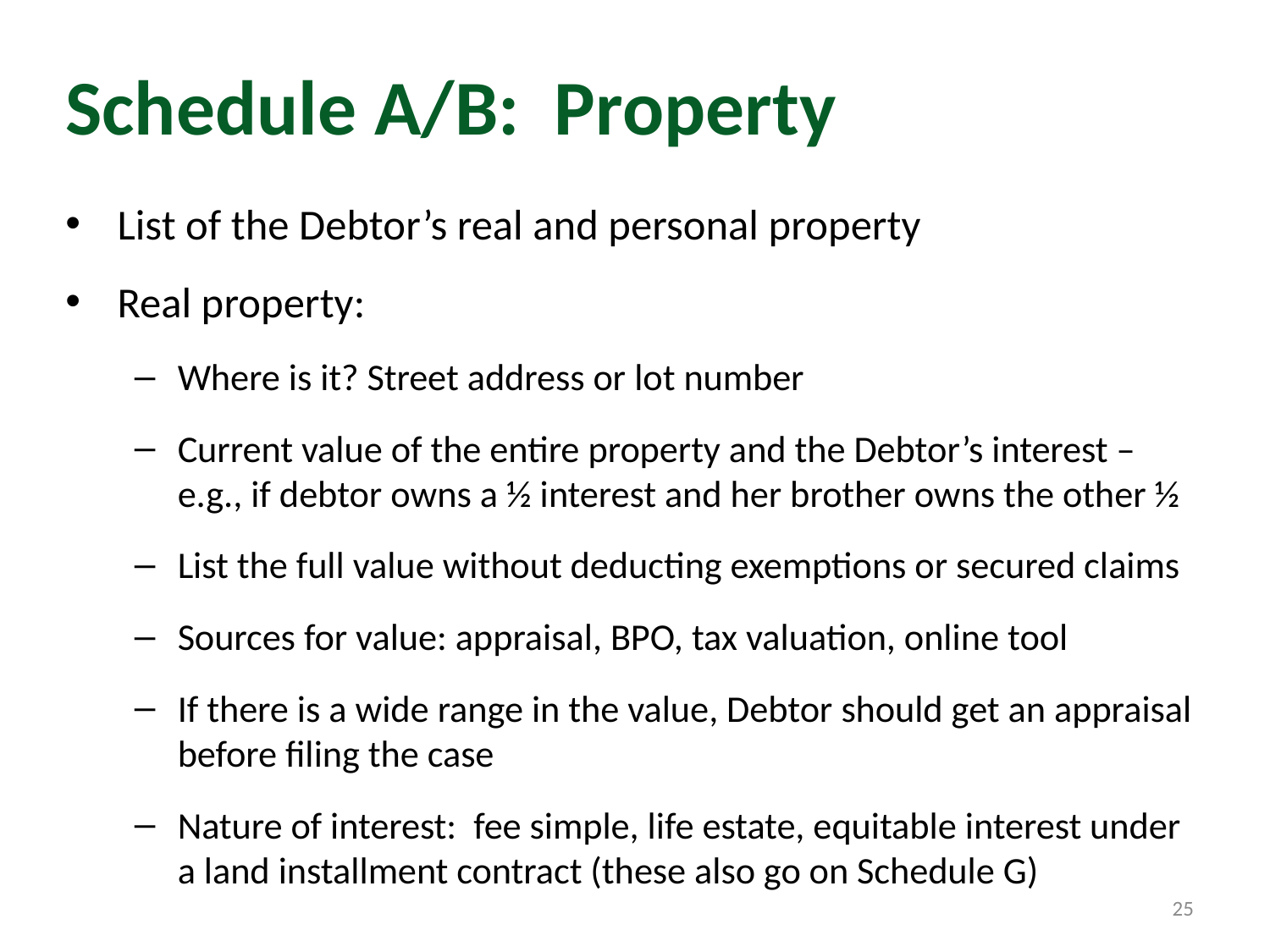

# Schedule A/B:  Property
List of the Debtor’s real and personal property
Real property:
Where is it? Street address or lot number
Current value of the entire property and the Debtor’s interest – e.g., if debtor owns a ½ interest and her brother owns the other ½
List the full value without deducting exemptions or secured claims
Sources for value: appraisal, BPO, tax valuation, online tool
If there is a wide range in the value, Debtor should get an appraisal before filing the case
Nature of interest:  fee simple, life estate, equitable interest under a land installment contract (these also go on Schedule G)
25